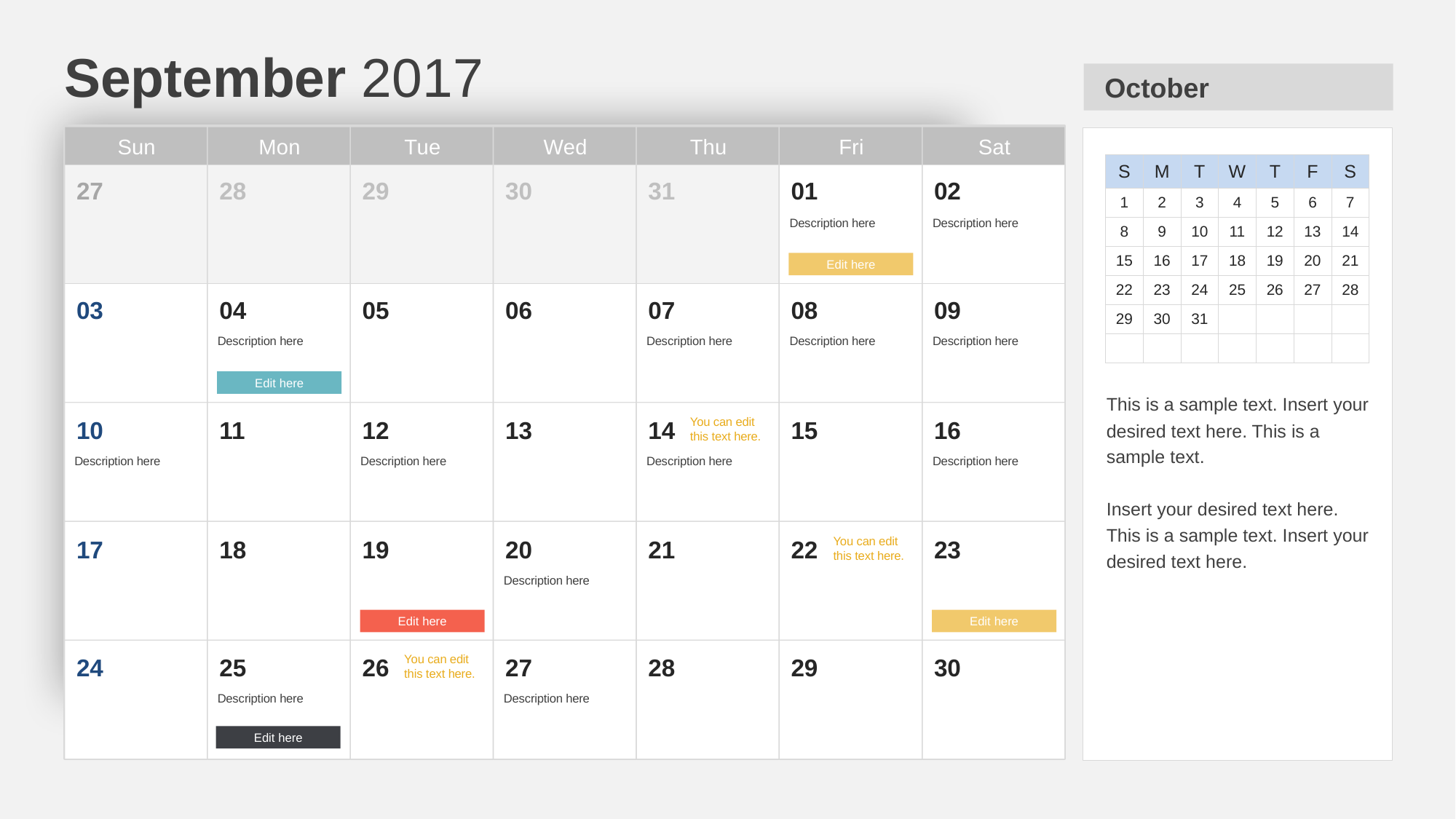

# September 2017
October

Sun
Mon
Tue
Wed
Thu
Fri
Sat

| S | M | T | W | T | F | S |
| --- | --- | --- | --- | --- | --- | --- |
| 1 | 2 | 3 | 4 | 5 | 6 | 7 |
| 8 | 9 | 10 | 11 | 12 | 13 | 14 |
| 15 | 16 | 17 | 18 | 19 | 20 | 21 |
| 22 | 23 | 24 | 25 | 26 | 27 | 28 |
| 29 | 30 | 31 |  |  |  |  |
|  |  |  |  |  |  |  |
27

28

29

30

31

01

Description here
02

Description here
Edit here

03

04

Description here

05

06

07

Description here

08

Description here

09

Description here
Edit here
This is a sample text. Insert your desired text here. This is a sample text.

Insert your desired text here. This is a sample text. Insert your desired text here.

10

Description here

11

12

Description here

13

14
You can edit this text here.
Description here

15

16

Description here

17

18

19

20

Description here

21

22
You can edit this text here.

23

Edit here
Edit here

24

25

Description here

26
You can edit this text here.

27

Description here

28

29

30

Edit here